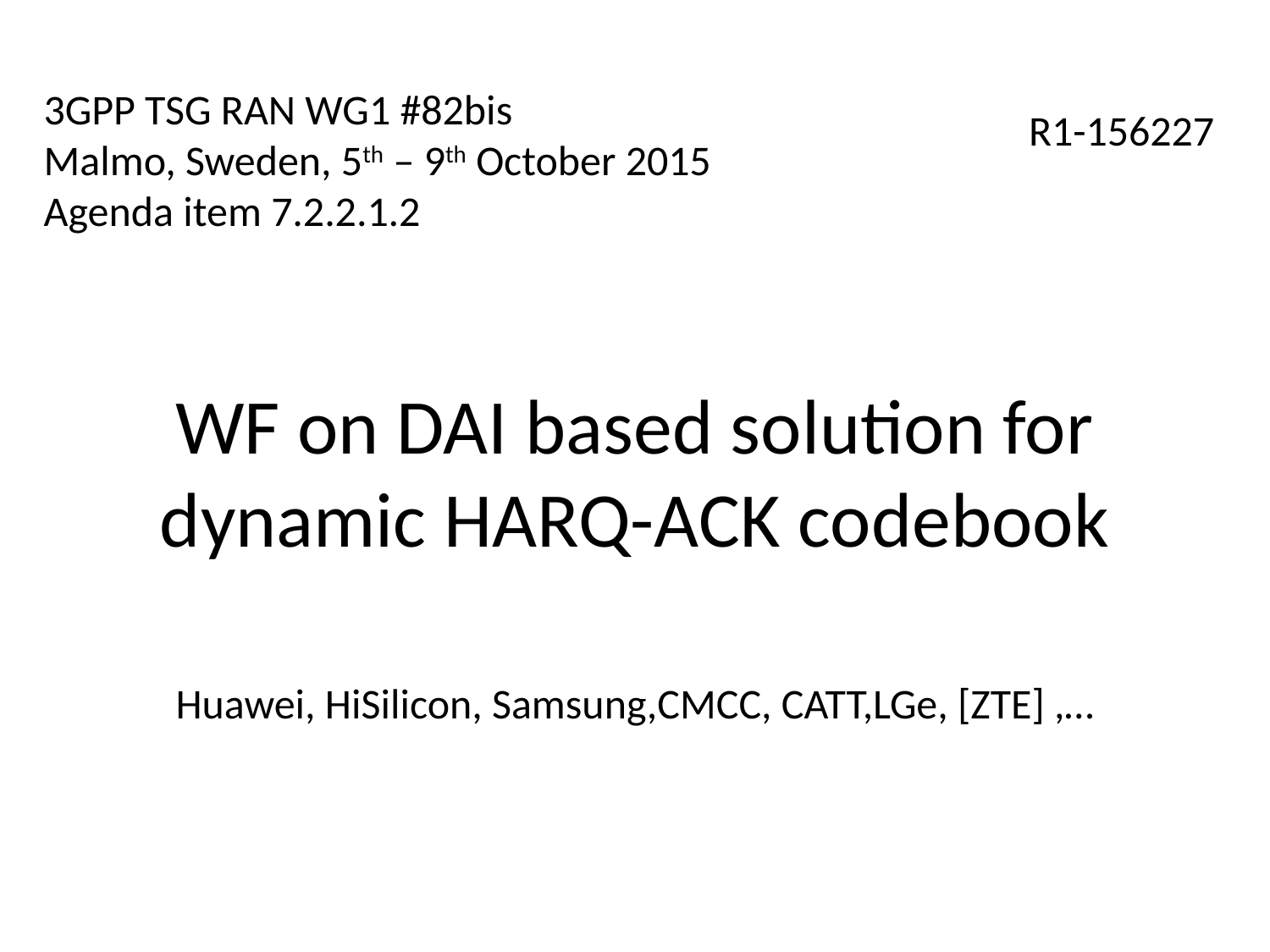

3GPP TSG RAN WG1 #82bis
Malmo, Sweden, 5th – 9th October 2015
Agenda item 7.2.2.1.2
R1-156227
WF on DAI based solution for dynamic HARQ-ACK codebook
Huawei, HiSilicon, Samsung,CMCC, CATT,LGe, [ZTE] ,…